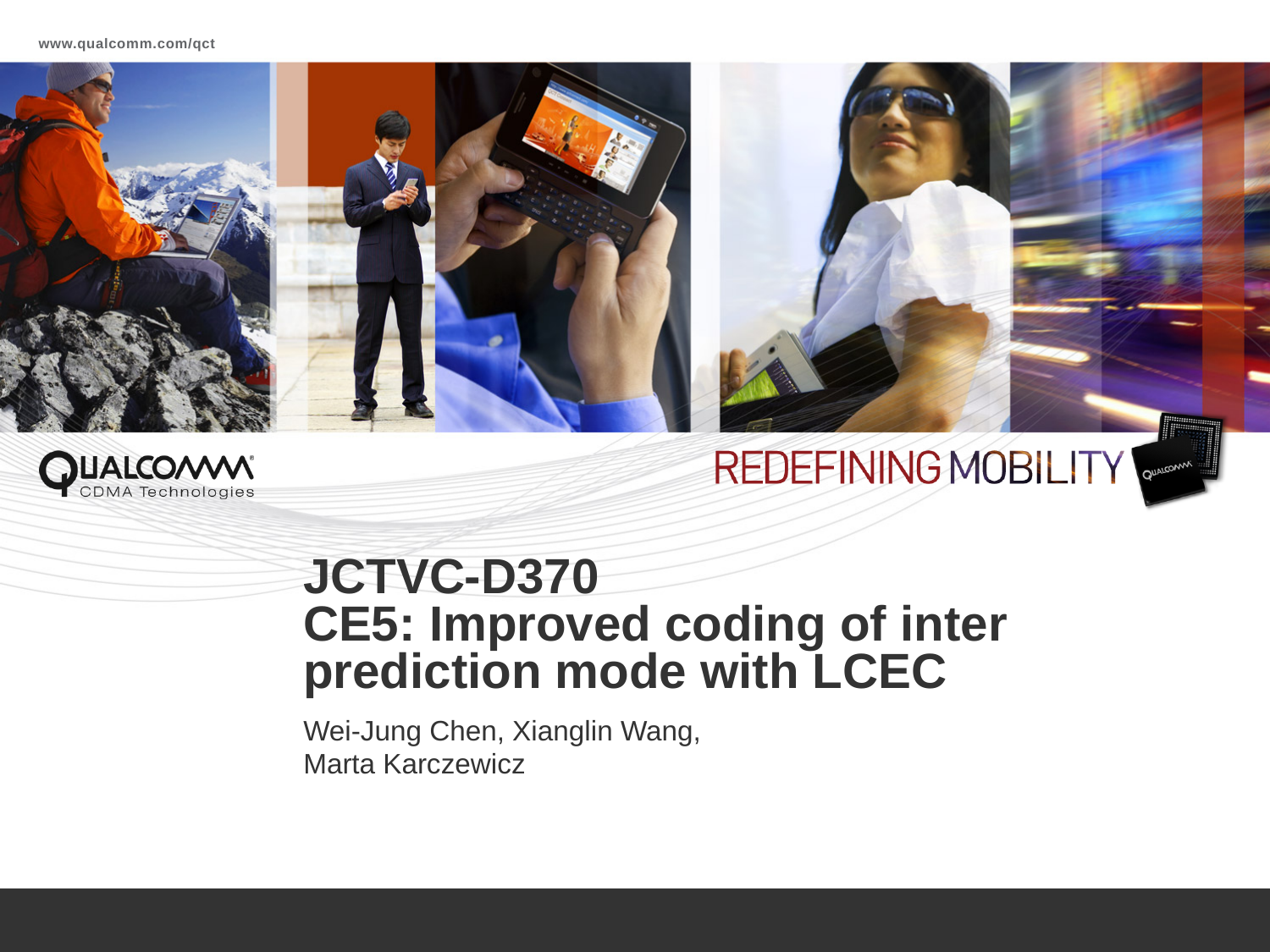

# JCTVC-D370 CE5: Improved coding of inter prediction mode with LCEC
Wei-Jung Chen, Xianglin Wang,
Marta Karczewicz